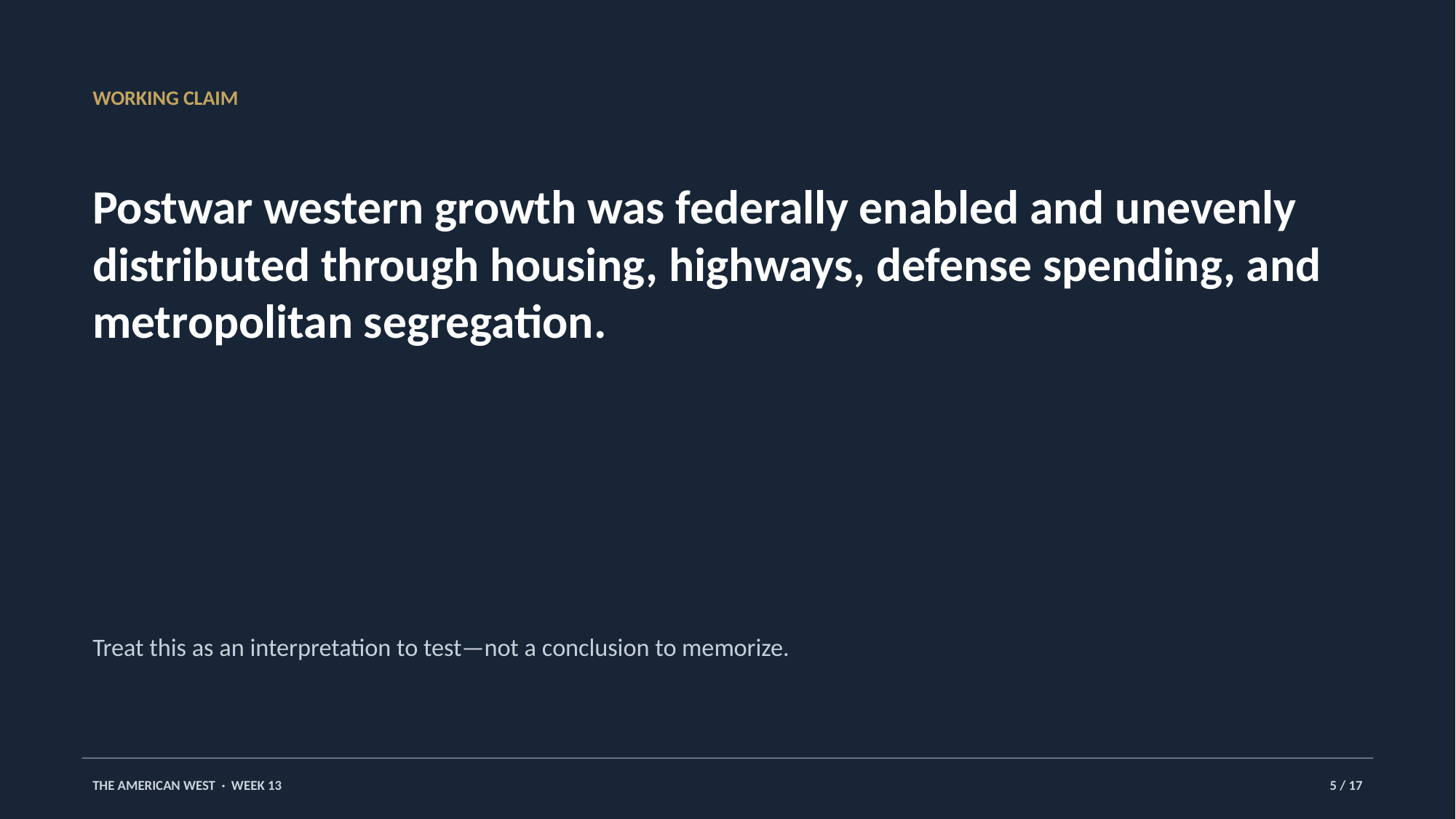

WORKING CLAIM
Postwar western growth was federally enabled and unevenly distributed through housing, highways, defense spending, and metropolitan segregation.
Treat this as an interpretation to test—not a conclusion to memorize.

THE AMERICAN WEST  ·  WEEK 13
5 / 17